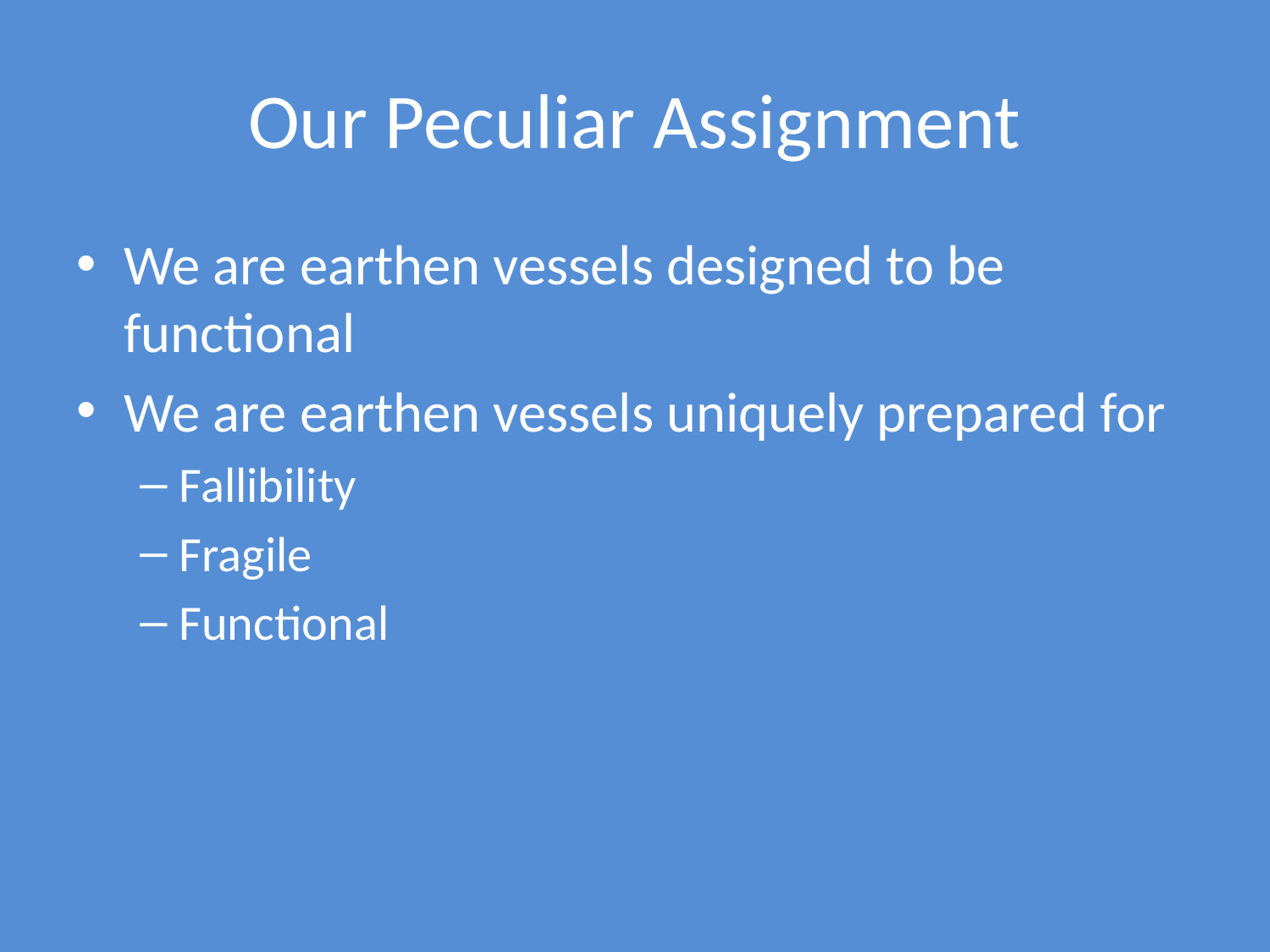

# Our Peculiar Assignment
We are earthen vessels designed to be functional
We are earthen vessels uniquely prepared for
Fallibility
Fragile
Functional